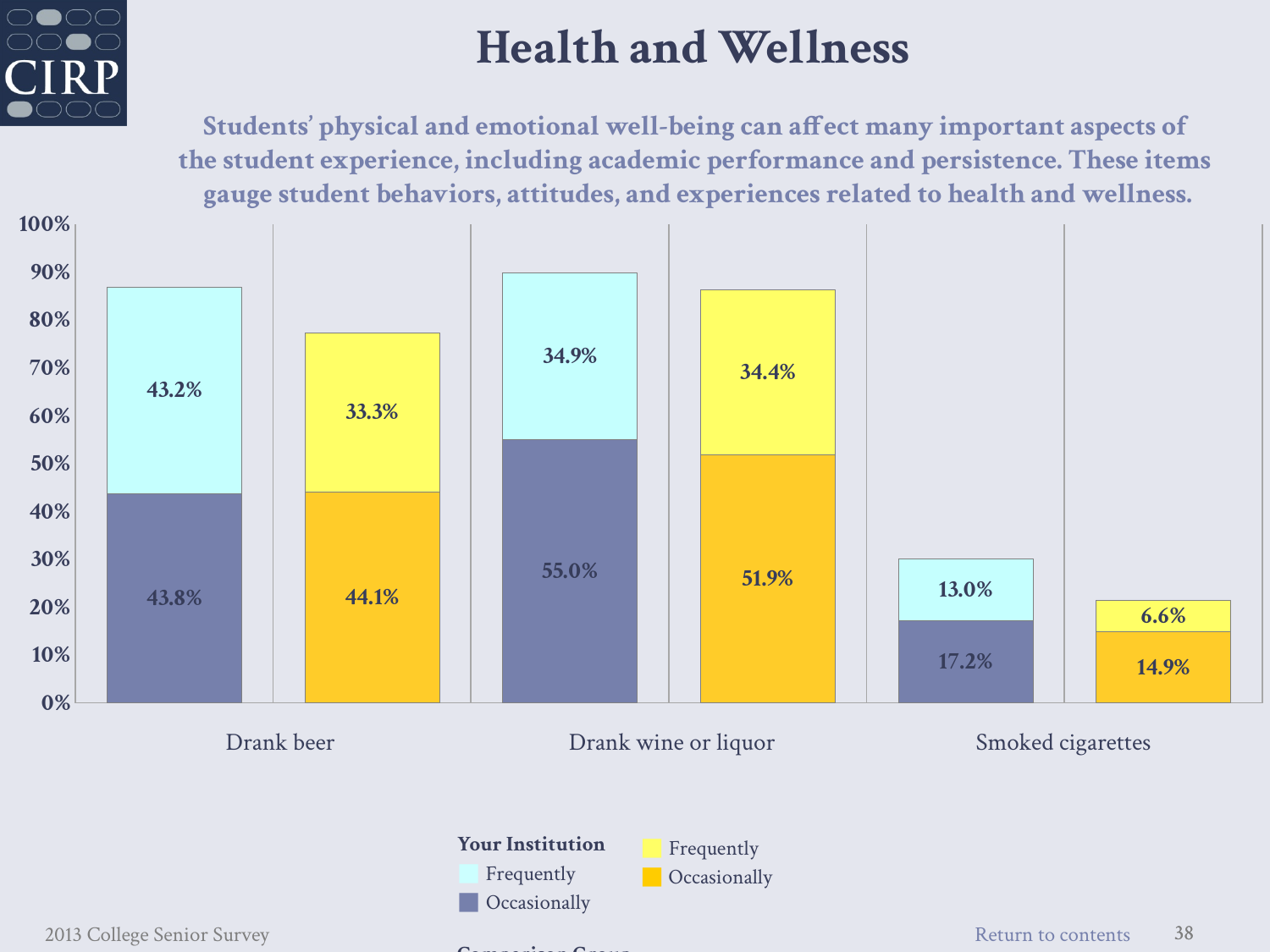

Health and Wellness
Students’ physical and emotional well-being can affect many important aspects of
the student experience, including academic performance and persistence. These items
gauge student behaviors, attitudes, and experiences related to health and wellness.

### Chart

| Category | occasionally | frequently |
|---|---|---|
| Drank beer | 0.438 | 0.432 |
| comp | 0.441 | 0.333 |
| Drank wine or liqour | 0.55 | 0.349 |
| comp | 0.519 | 0.344 |
| Smoked cigarettes | 0.172 | 0.13 |
| comp | 0.149 | 0.066 |
Drank beer
Drank wine or liquor
Smoked cigarettes
Your Institution
■ Frequently
■ Occasionally

Comparison Group
■ Frequently
■ Occasionally

2013 College Senior Survey
38
38